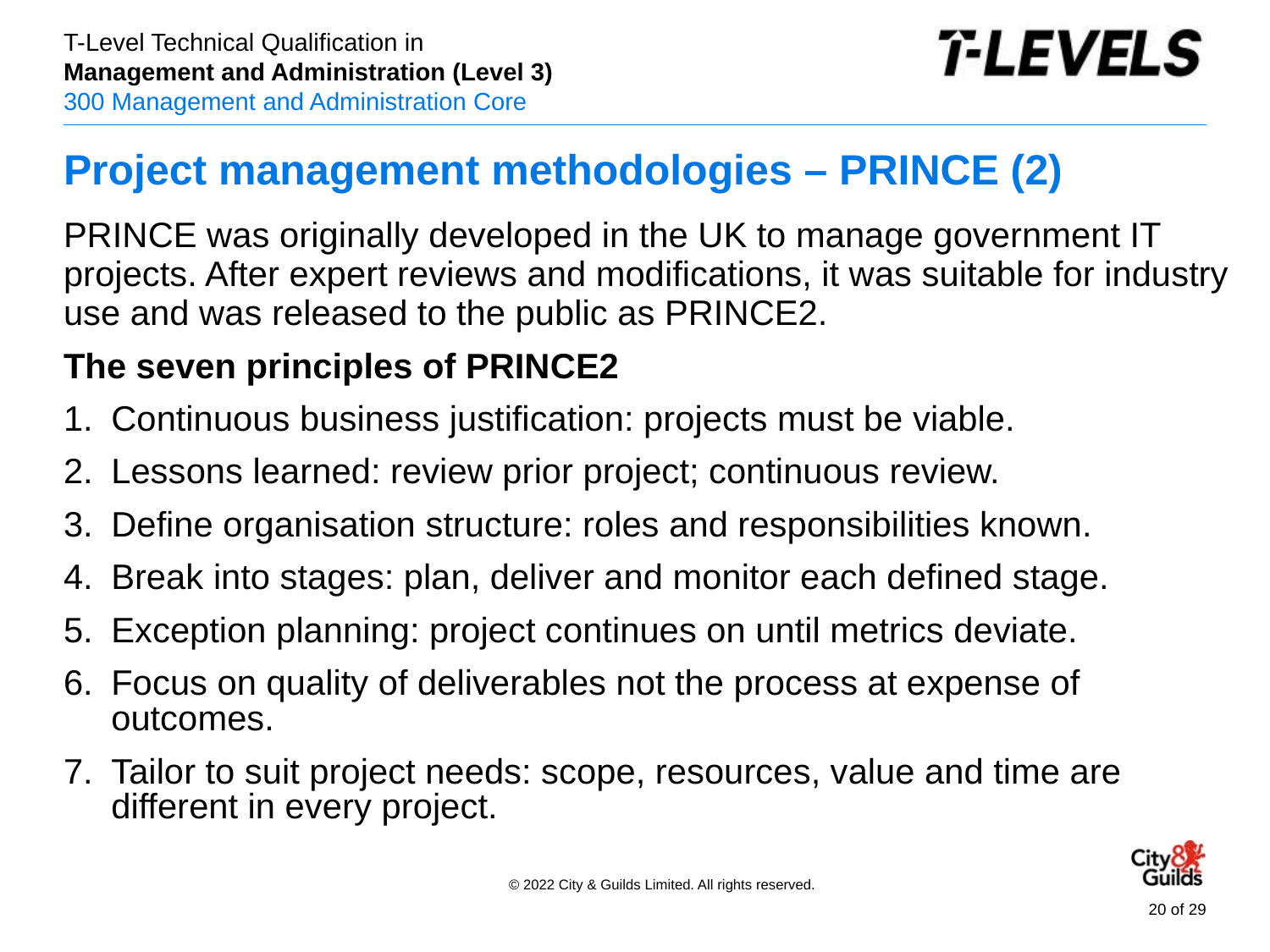

# Project management methodologies – PRINCE (2)
PRINCE was originally developed in the UK to manage government IT projects. After expert reviews and modifications, it was suitable for industry use and was released to the public as PRINCE2.
The seven principles of PRINCE2
Continuous business justification: projects must be viable.
Lessons learned: review prior project; continuous review.
Define organisation structure: roles and responsibilities known.
Break into stages: plan, deliver and monitor each defined stage.
Exception planning: project continues on until metrics deviate.
Focus on quality of deliverables not the process at expense of outcomes.
Tailor to suit project needs: scope, resources, value and time are different in every project.